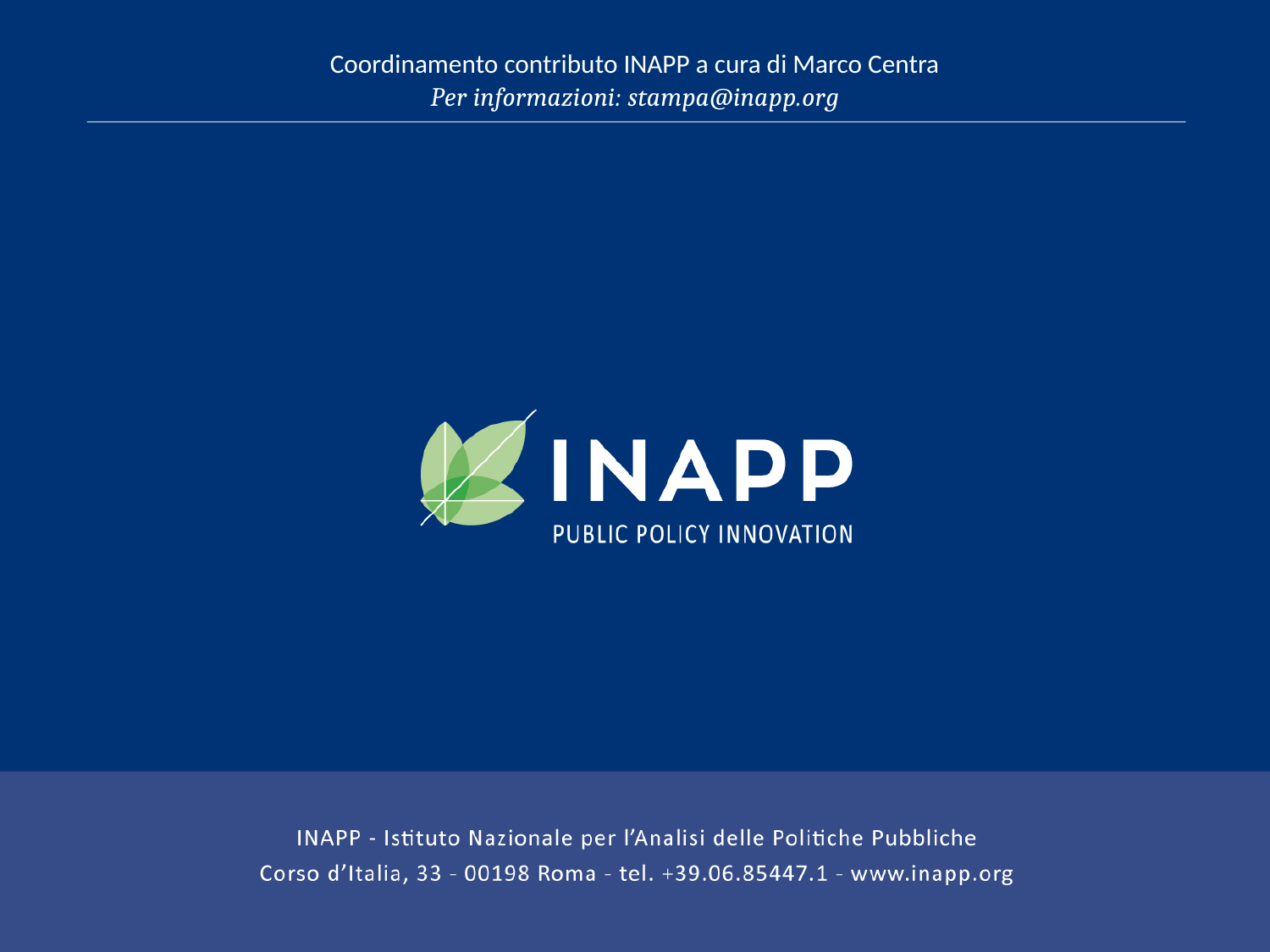

Coordinamento contributo INAPP a cura di Marco Centra
Per informazioni: stampa@inapp.org